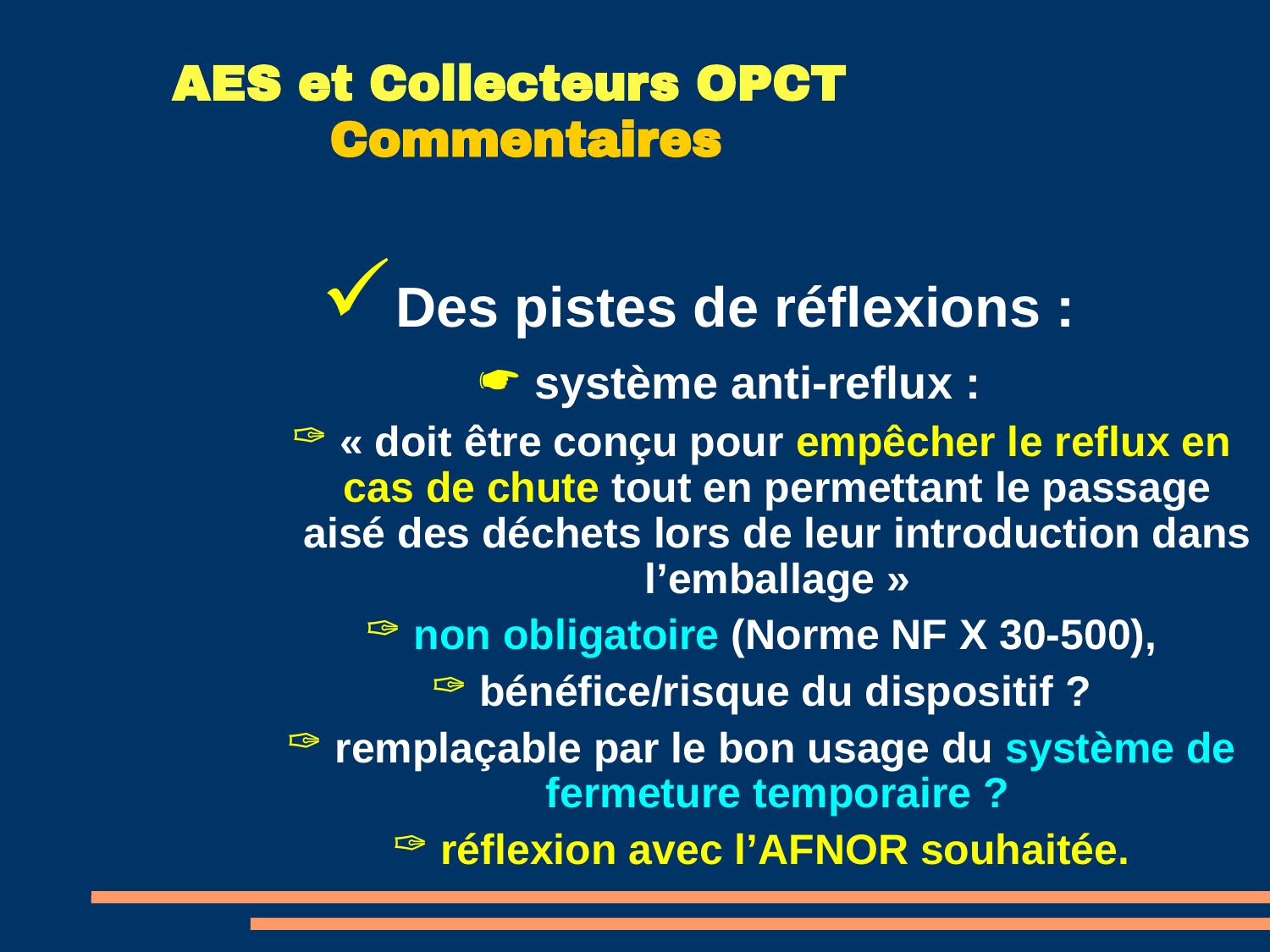

AES et Collecteurs OPCT
 Commentaires
Des pistes de réflexions :
 système anti-reflux :
 « doit être conçu pour empêcher le reflux en cas de chute tout en permettant le passage aisé des déchets lors de leur introduction dans l’emballage »
 non obligatoire (Norme NF X 30-500),
 bénéfice/risque du dispositif ?
 remplaçable par le bon usage du système de fermeture temporaire ?
 réflexion avec l’AFNOR souhaitée.